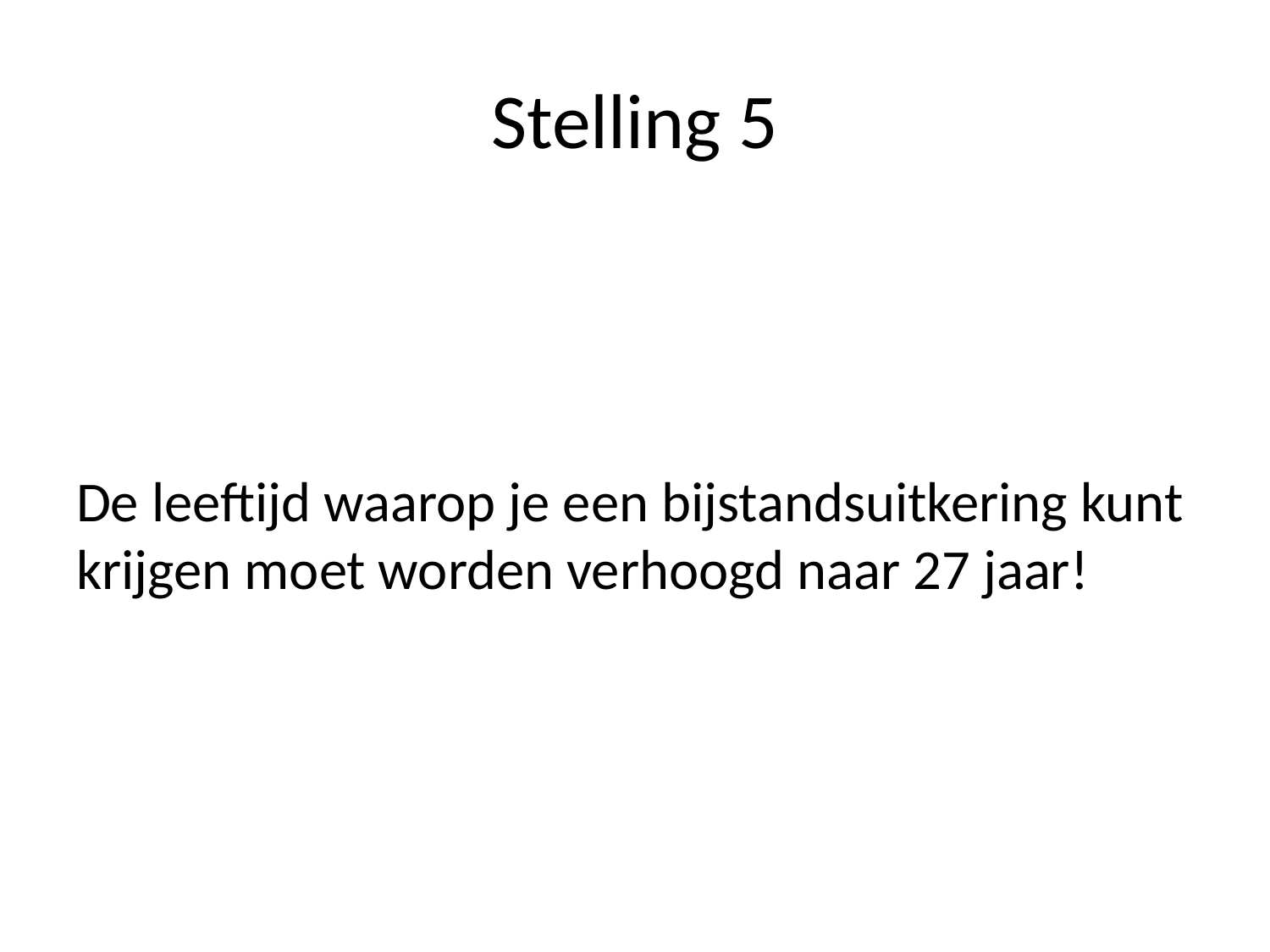

# Stelling 5

De leeftijd waarop je een bijstandsuitkering kunt krijgen moet worden verhoogd naar 27 jaar!